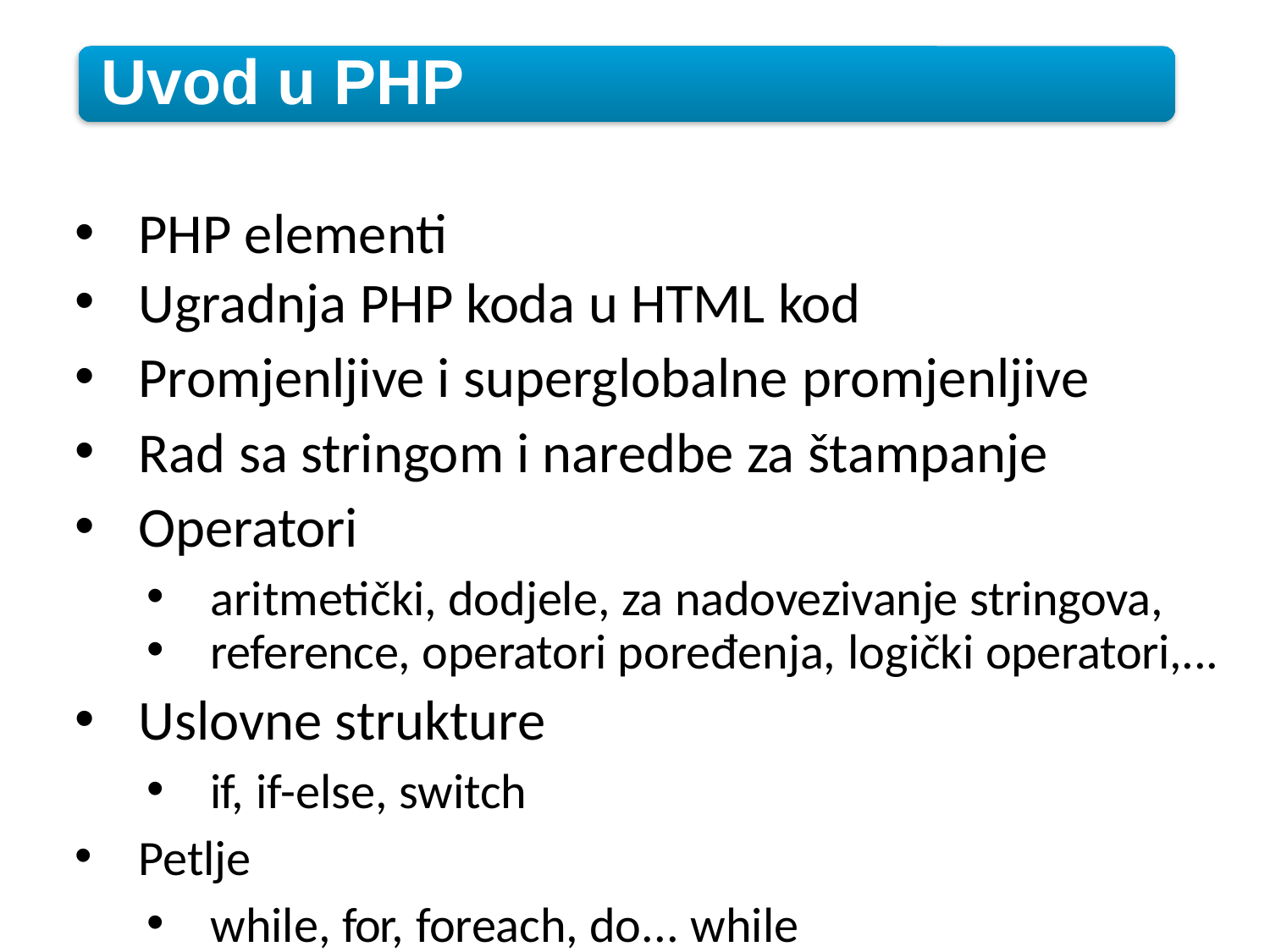

Uvod u PHP
PHP elementi
Ugradnja PHP koda u HTML kod
Promjenljive i superglobalne promjenljive
Rad sa stringom i naredbe za štampanje
Operatori
aritmetički, dodjele, za nadovezivanje stringova,
reference, operatori poređenja, logički operatori,...
Uslovne strukture
if, if-else, switch
Petlje
while, for, foreach, do... while